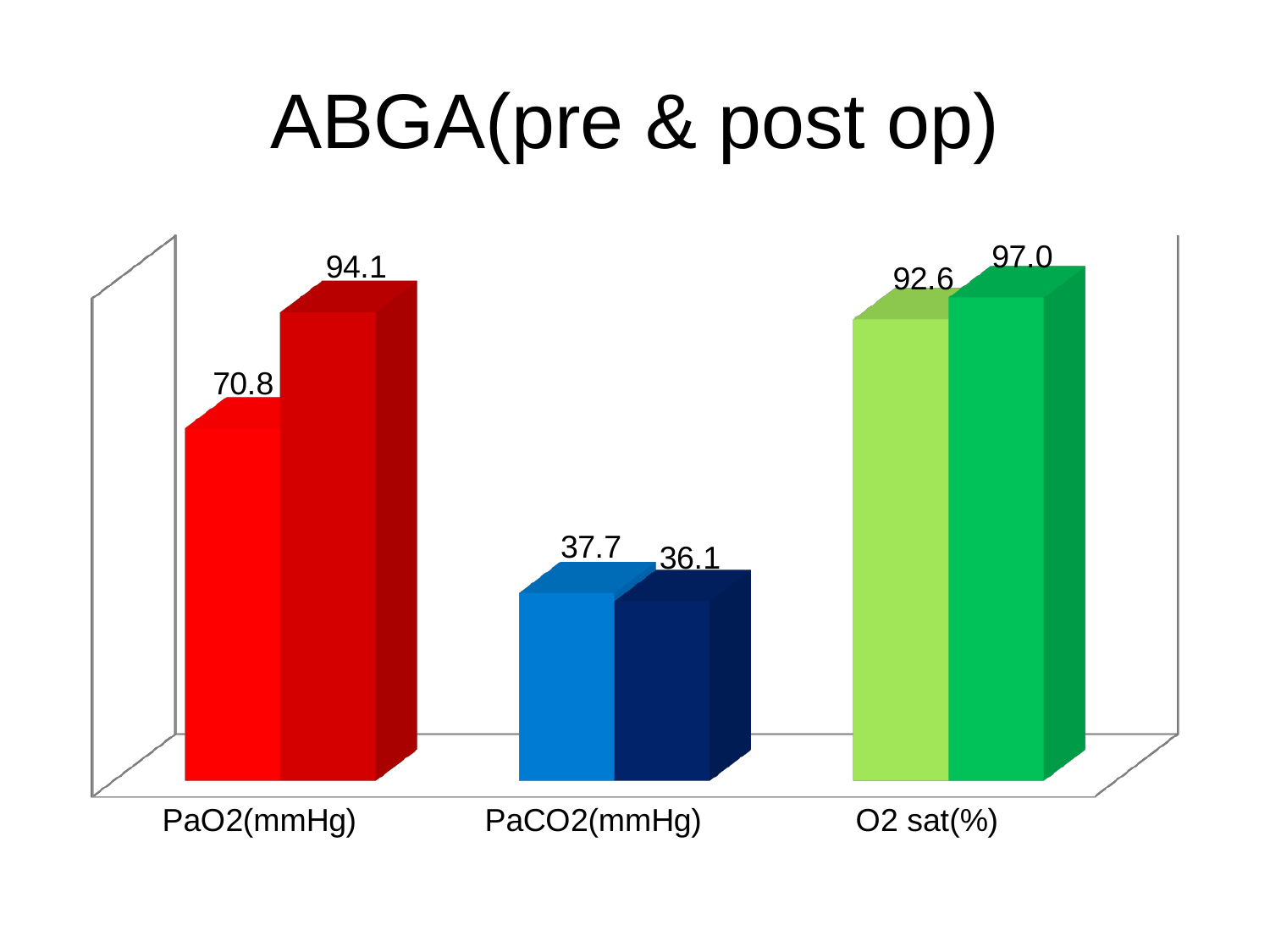

# ABGA(pre & post op)

[unsupported chart]